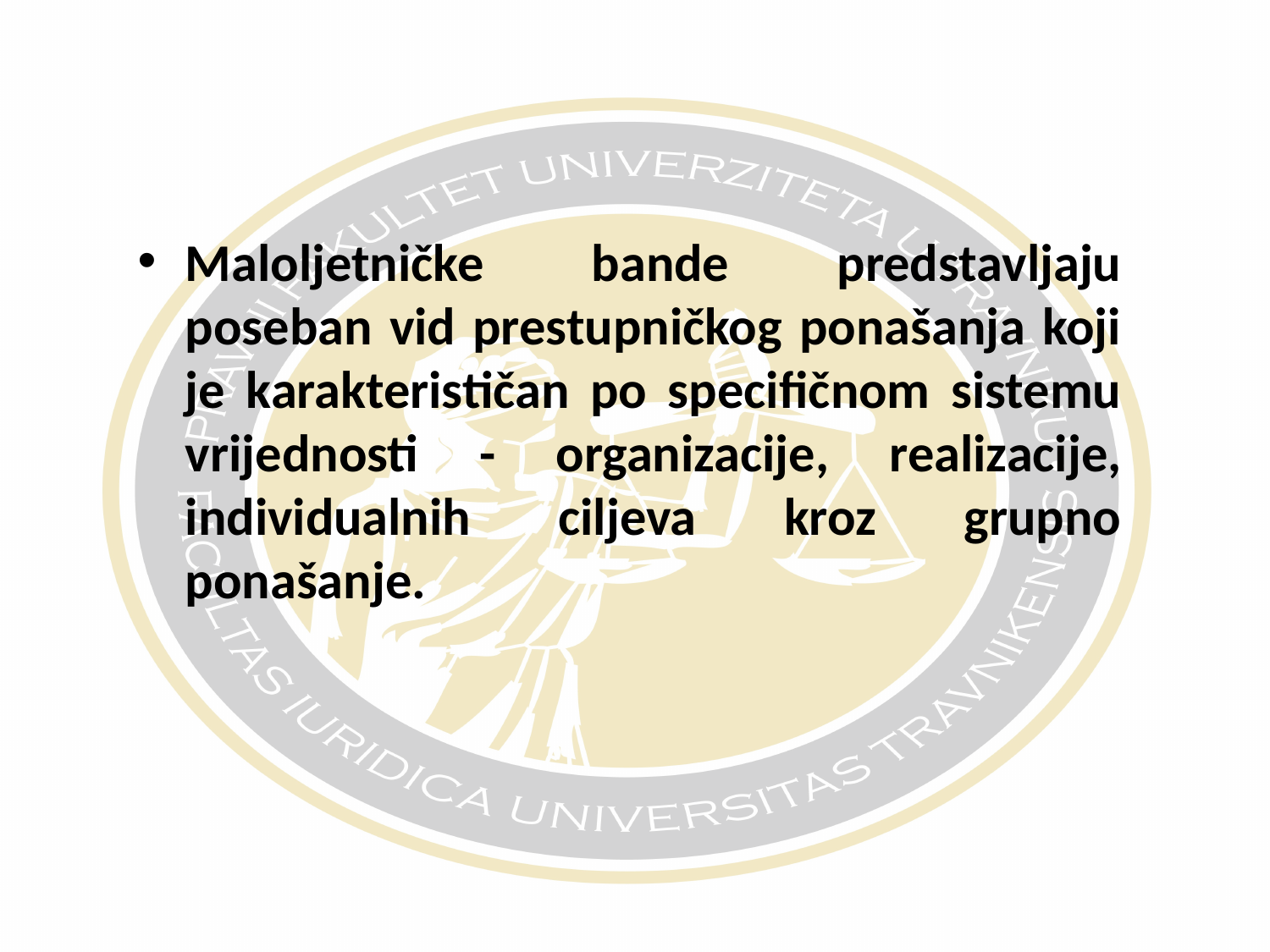

#
Maloljetničke bande predstavljaju poseban vid prestupničkog ponašanja koji je karakterističan po specifičnom sistemu vrijednosti - organizacije, realizacije, individualnih ciljeva kroz grupno ponašanje.